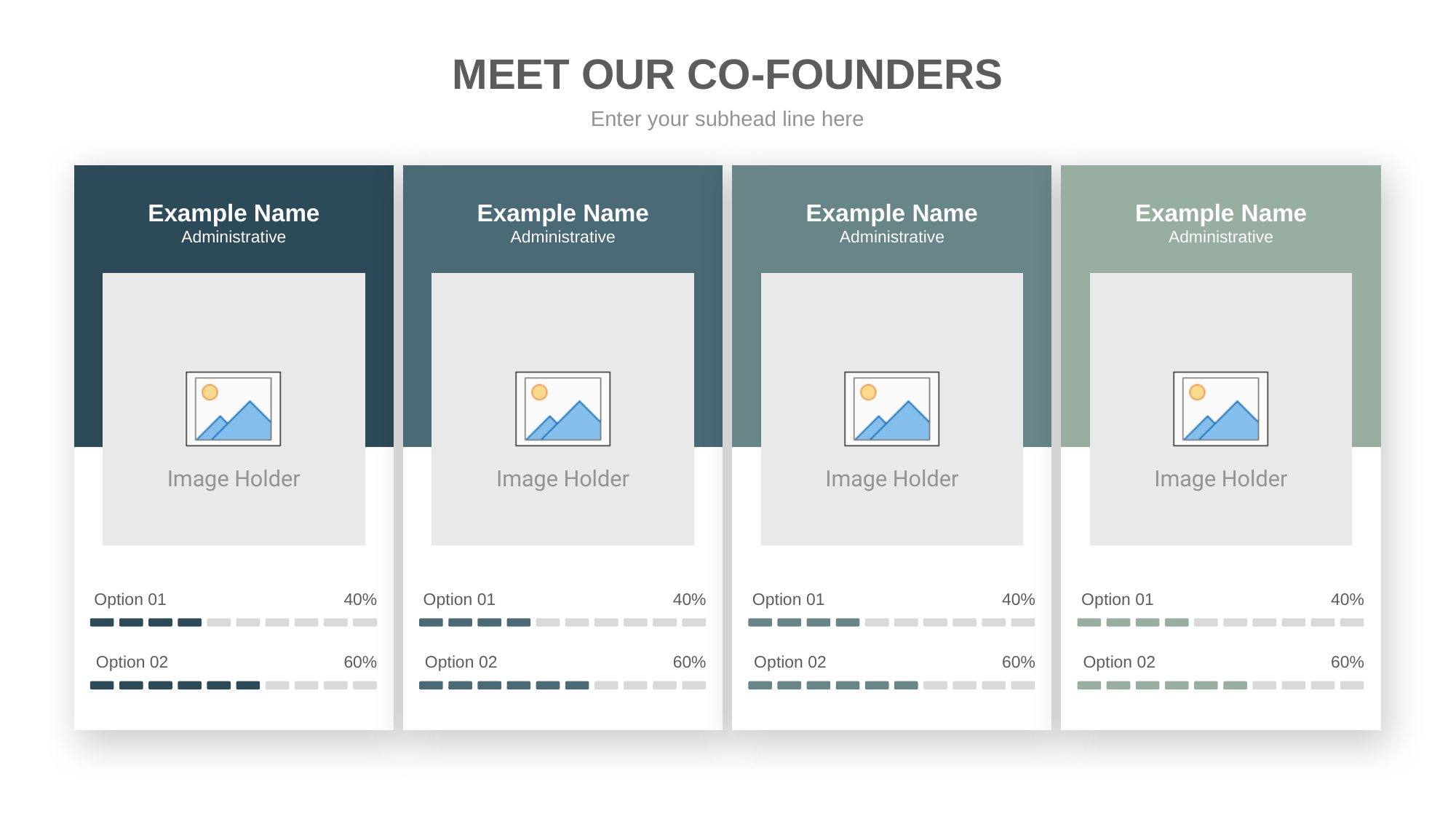

# MEET OUR CO-FOUNDERS
Enter your subhead line here

Example Name
Administrative
Example Name
Administrative
Example Name
Administrative
Example Name
Administrative

Option 01
40%
Option 01
40%
Option 01
40%
Option 01
40%

Option 02
60%
Option 02
60%
Option 02
60%
Option 02
60%